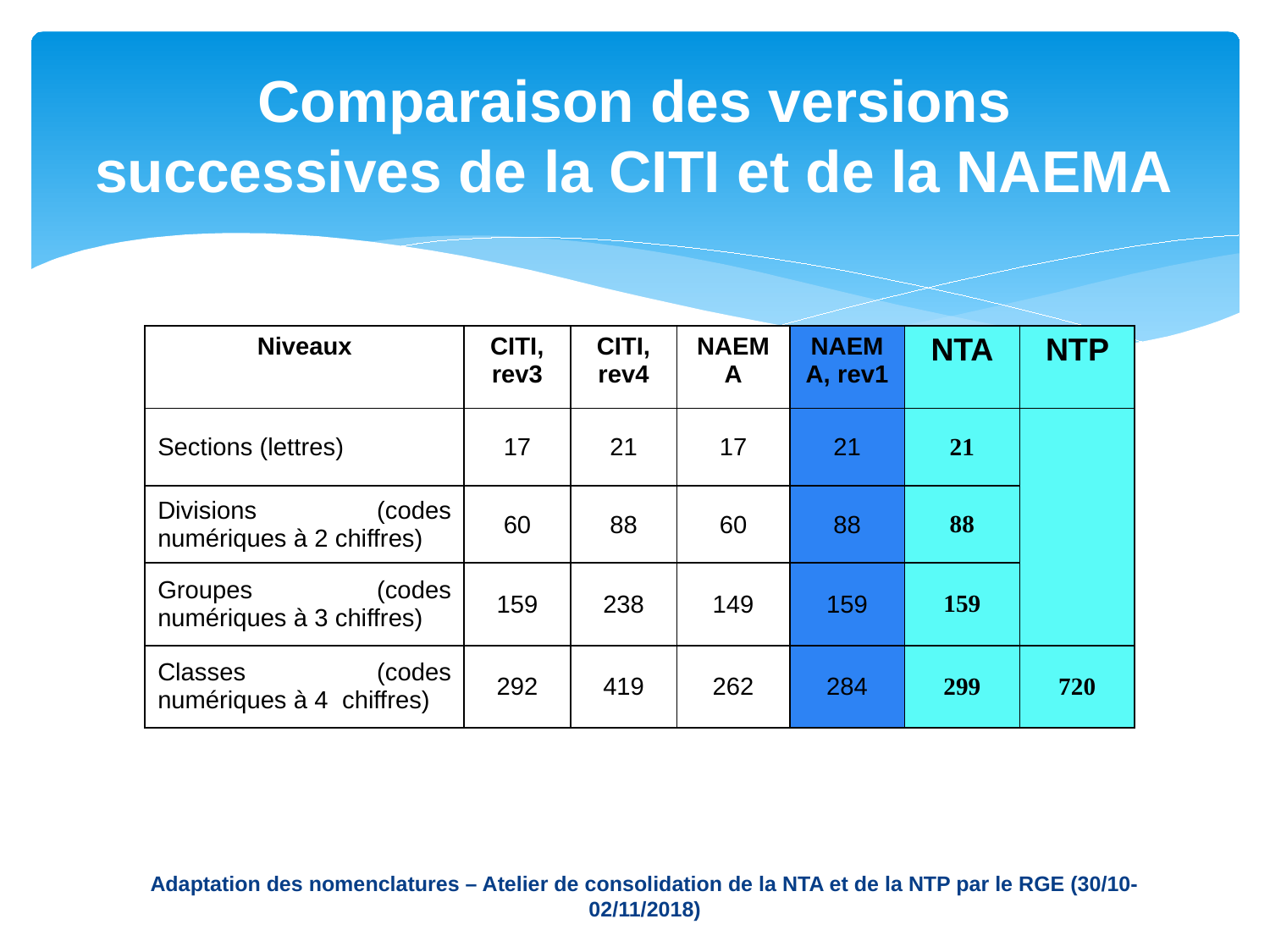

# Comparaison des versions successives de la CITI et de la NAEMA

| Niveaux | CITI, rev3 | CITI, rev4 | NAEMA | NAEMA, rev1 | NTA | NTP |
| --- | --- | --- | --- | --- | --- | --- |
| Sections (lettres) | 17 | 21 | 17 | 21 | 21 |  |
| Divisions (codes numériques à 2 chiffres) | 60 | 88 | 60 | 88 | 88 |  |
| Groupes (codes numériques à 3 chiffres) | 159 | 238 | 149 | 159 | 159 |  |
| Classes (codes numériques à 4 chiffres) | 292 | 419 | 262 | 284 | 299 | 720 |
Adaptation des nomenclatures – Atelier de consolidation de la NTA et de la NTP par le RGE (30/10-02/11/2018)